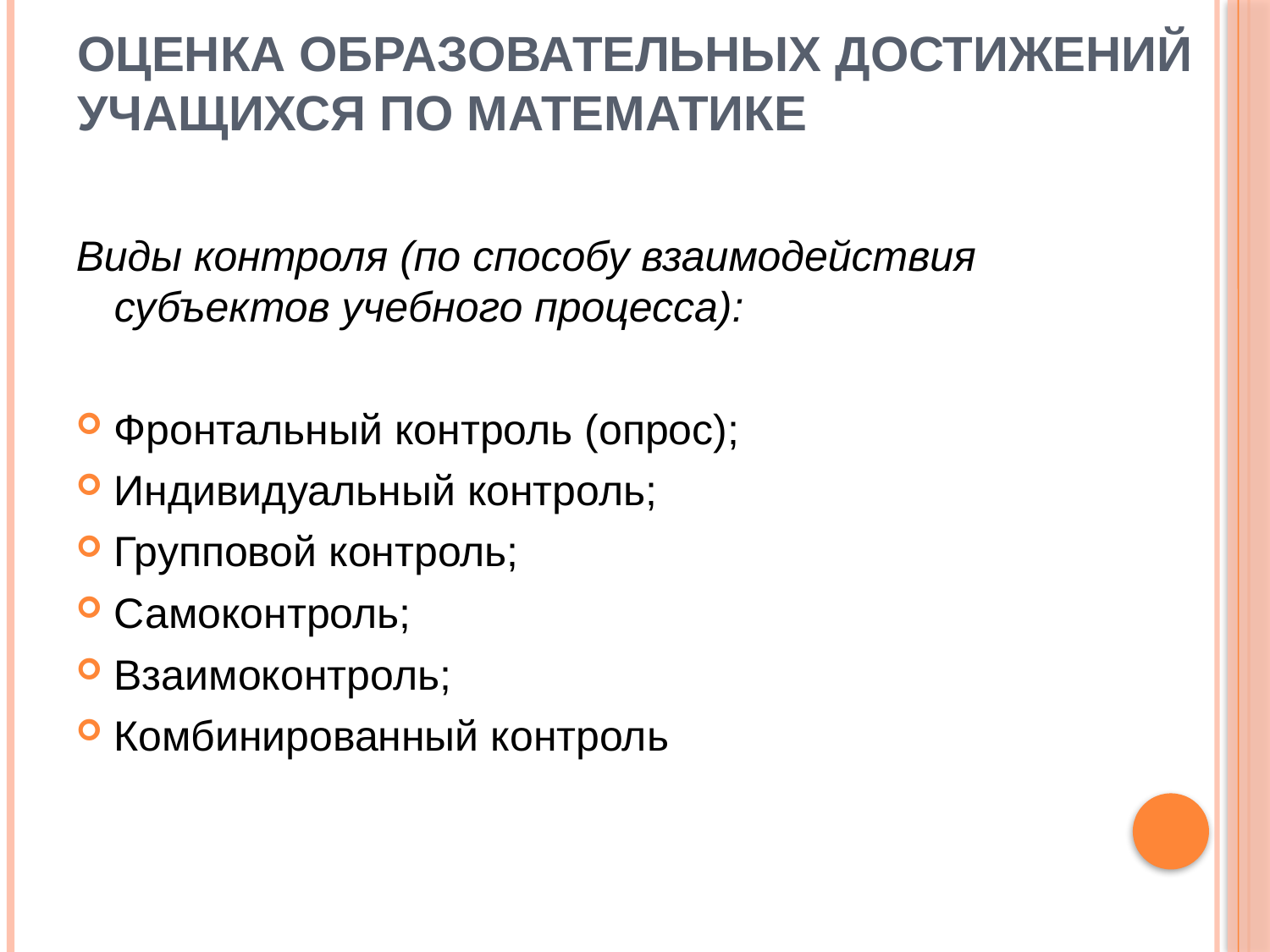

# Оценка образовательных достижений учащихся по математике
Виды контроля (по способу взаимодействия субъектов учебного процесса):

Фронтальный контроль (опрос);
Индивидуальный контроль;
Групповой контроль;
Самоконтроль;
Взаимоконтроль;
Комбинированный контроль